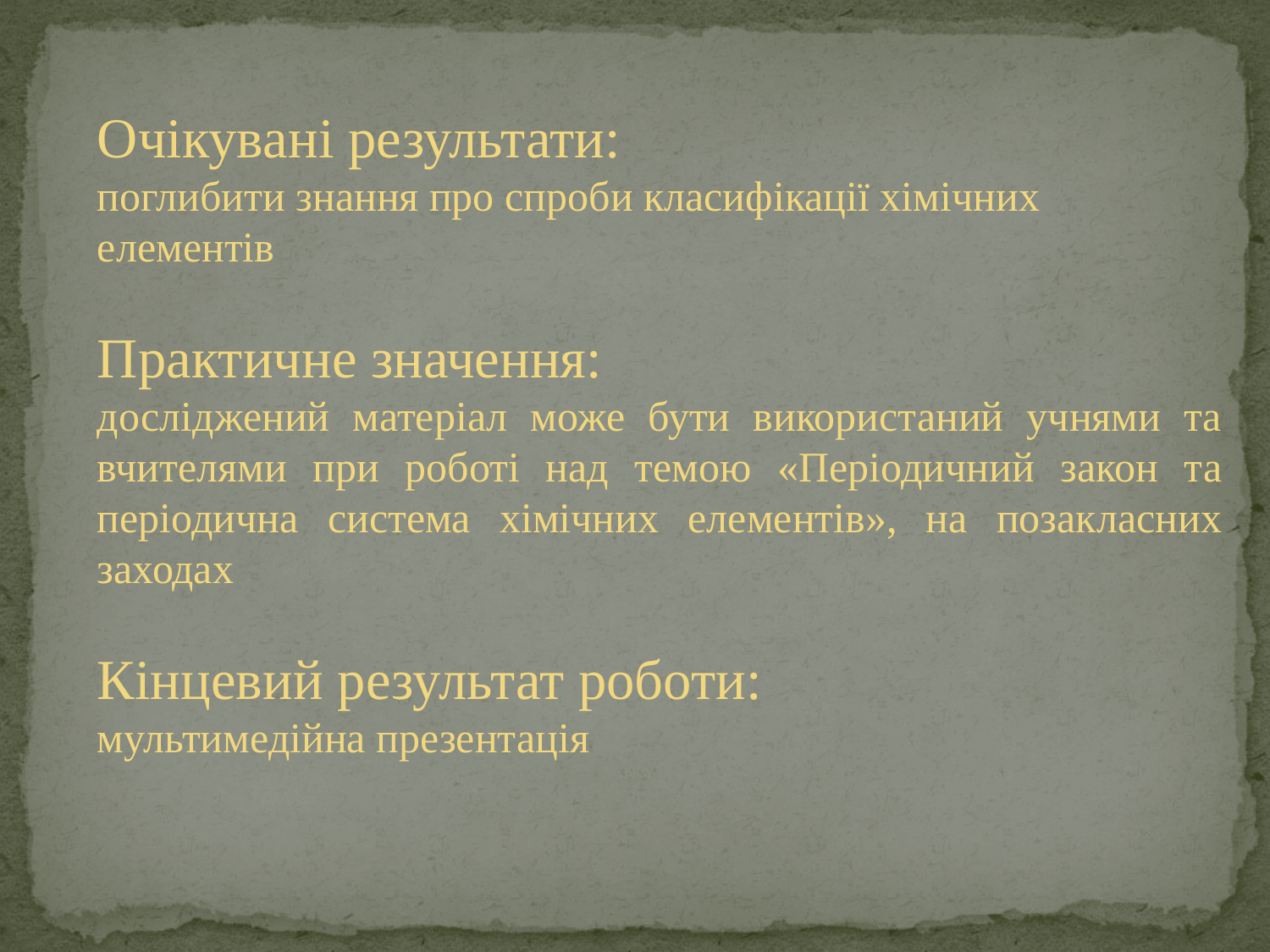

Очікувані результати:
поглибити знання про спроби класифікації хімічних елементів

Практичне значення:
досліджений матеріал може бути використаний учнями та вчителями при роботі над темою «Періодичний закон та періодична система хімічних елементів», на позакласних заходах

Кінцевий результат роботи:
мультимедійна презентація